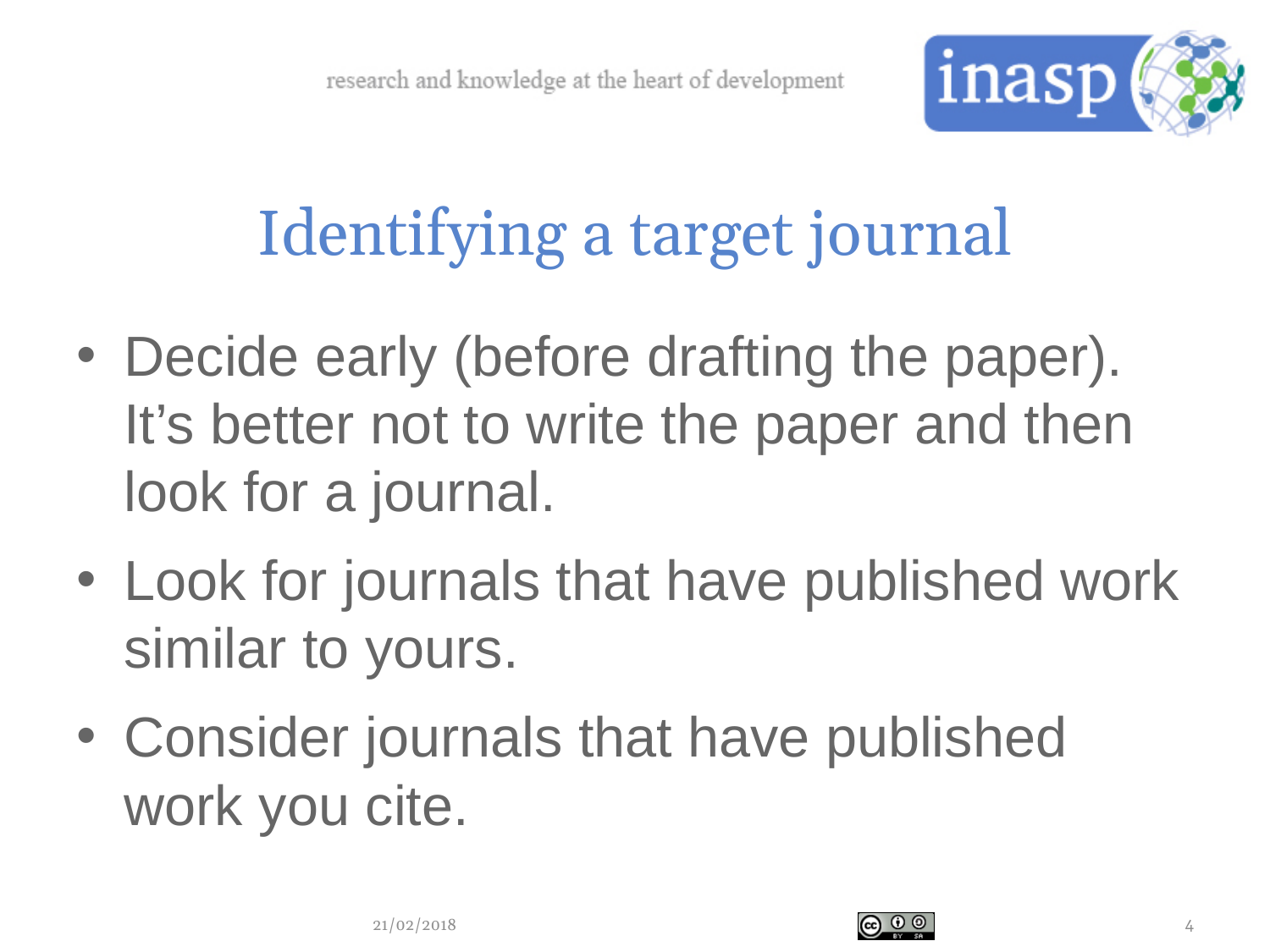

Identifying a target journal
Decide early (before drafting the paper).  It’s better not to write the paper and then look for a journal.
Look for journals that have published work similar to yours.
Consider journals that have published work you cite.

21/02/2018

4